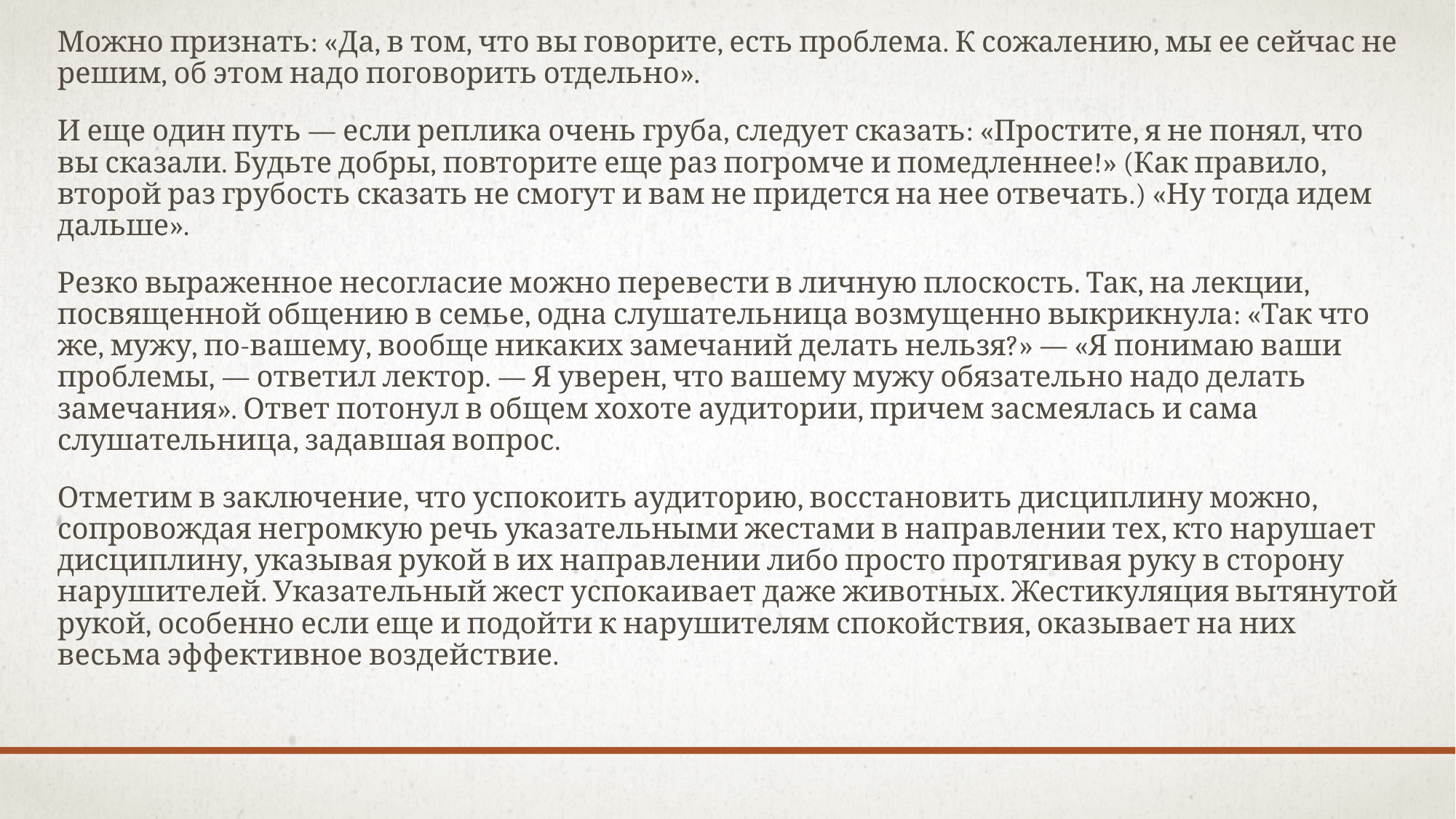

Можно признать: «Да, в том, что вы говорите, есть проблема. К сожалению, мы ее сейчас не решим, об этом надо поговорить отдельно».
И еще один путь — если реплика очень груба, следует сказать: «Простите, я не понял, что вы сказали. Будьте добры, повторите еще раз погромче и помедленнее!» (Как правило, второй раз грубость сказать не смогут и вам не придется на нее отвечать.) «Ну тогда идем дальше».
Резко выраженное несогласие можно перевести в личную плоскость. Так, на лекции, посвященной общению в семье, одна слушательница возмущенно выкрикнула: «Так что же, мужу, по-вашему, вообще никаких замечаний делать нельзя?» — «Я понимаю ваши проблемы, — ответил лектор. — Я уверен, что вашему мужу обязательно надо делать замечания». Ответ потонул в общем хохоте аудитории, причем засмеялась и сама слушательница, задавшая вопрос.
Отметим в заключение, что успокоить аудиторию, восстановить дисциплину можно, сопровождая негромкую речь указательными жестами в направлении тех, кто нарушает дисциплину, указывая рукой в их направлении либо просто протягивая руку в сторону нарушителей. Указательный жест успокаивает даже животных. Жестикуляция вытянутой рукой, особенно если еще и подойти к нарушителям спокойствия, оказывает на них весьма эффективное воздействие.